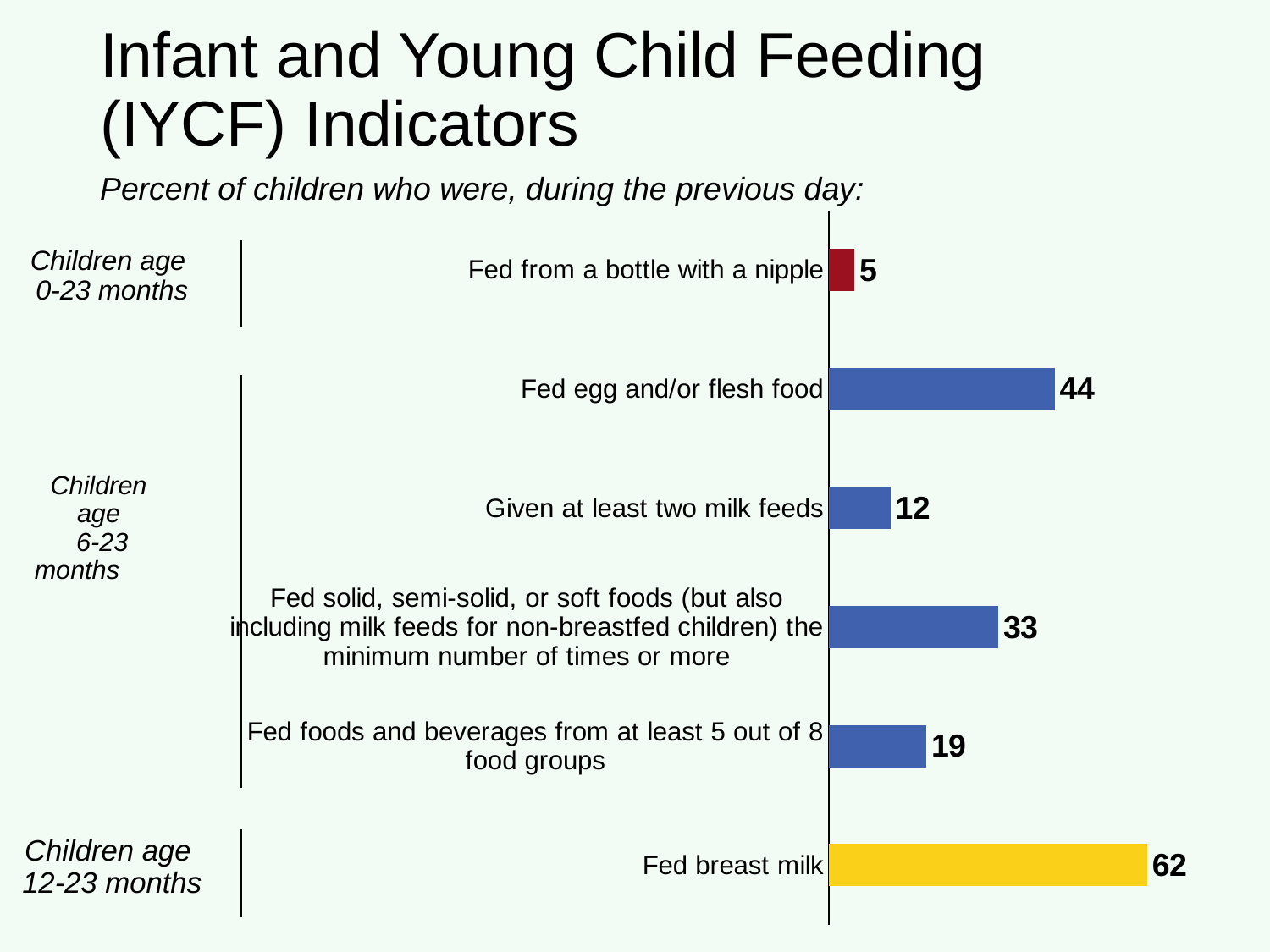

# Infant and Young Child Feeding (IYCF) Indicators
Percent of children who were, during the previous day:

### Chart

| Category | Column3 |
|---|---|
| Fed breast milk | 62.0 |
| Fed foods and beverages from at least 5 out of 8 food groups | 19.0 |
| Fed solid, semi-solid, or soft foods (but also including milk feeds for non-breastfed children) the minimum number of times or more | 33.0 |
| Given at least two milk feeds | 12.0 |
| Fed egg and/or flesh food | 44.0 |
| Fed from a bottle with a nipple | 5.0 |
Children age
0-23 months
Children
age
6-23 months
Children age
12-23 months